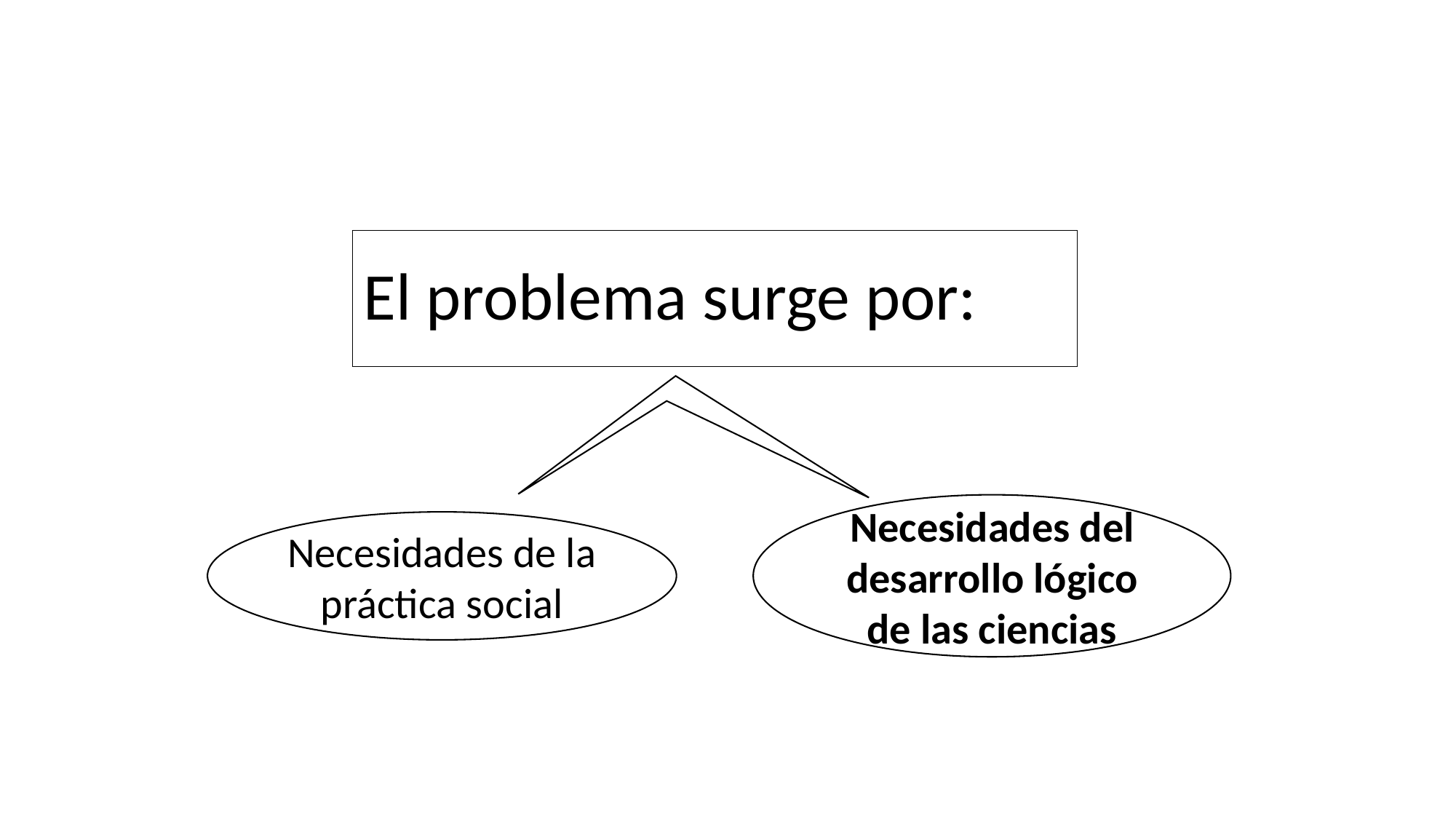

# El problema surge por:

Necesidades del desarrollo lógico de las ciencias
Necesidades de la práctica social